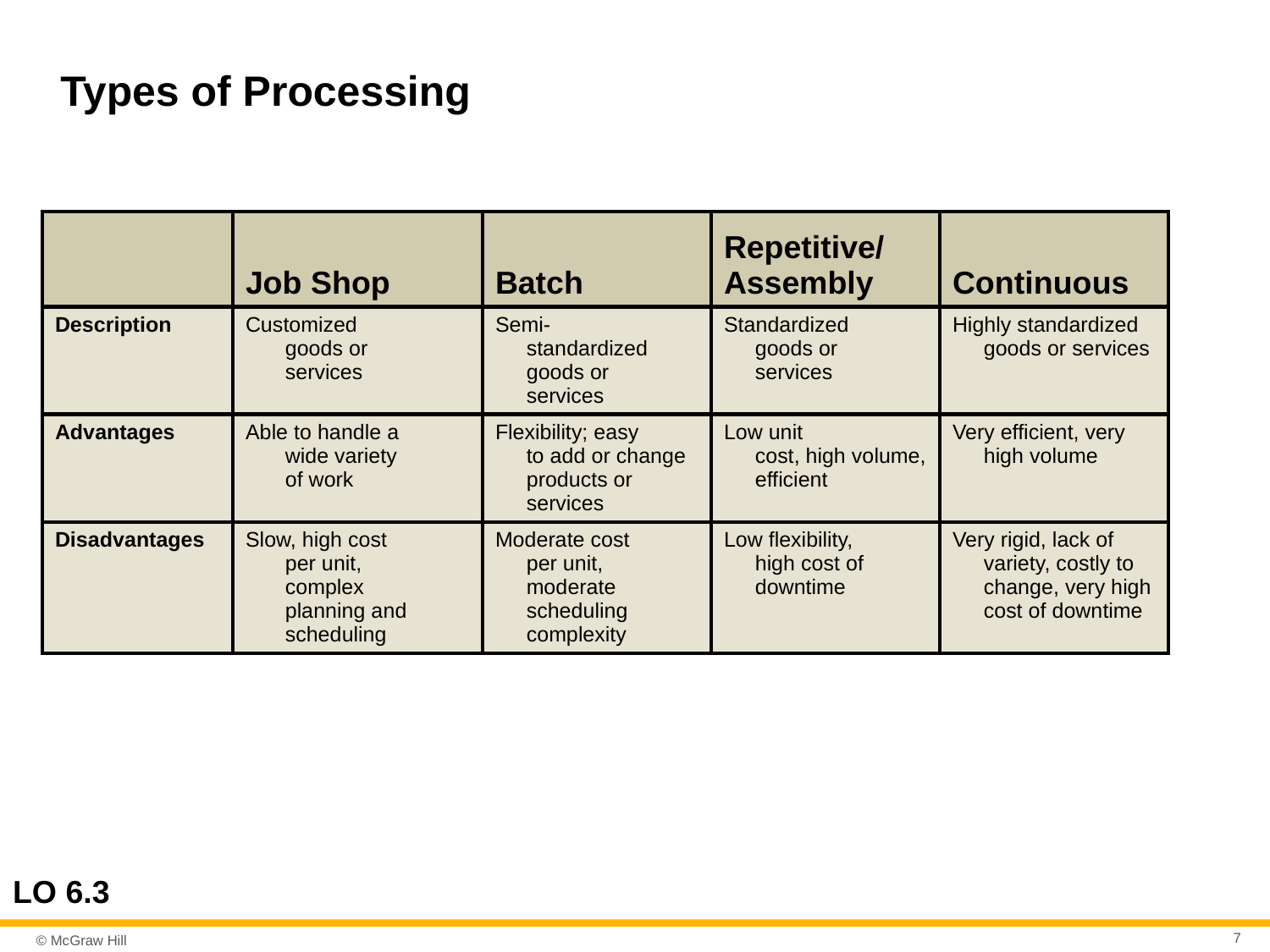

# Types of Processing
|  | Job Shop | Batch | Repetitive/ Assembly | Continuous |
| --- | --- | --- | --- | --- |
| Description | Customized goods or services | Semi- standardized goods or services | Standardized goods or services | Highly standardized goods or services |
| Advantages | Able to handle a wide variety of work | Flexibility; easy to add or change products or services | Low unit cost, high volume, efficient | Very efficient, very high volume |
| Disadvantages | Slow, high cost per unit, complex planning and scheduling | Moderate cost per unit, moderate scheduling complexity | Low flexibility, high cost of downtime | Very rigid, lack of variety, costly to change, very high cost of downtime |
LO 6.3